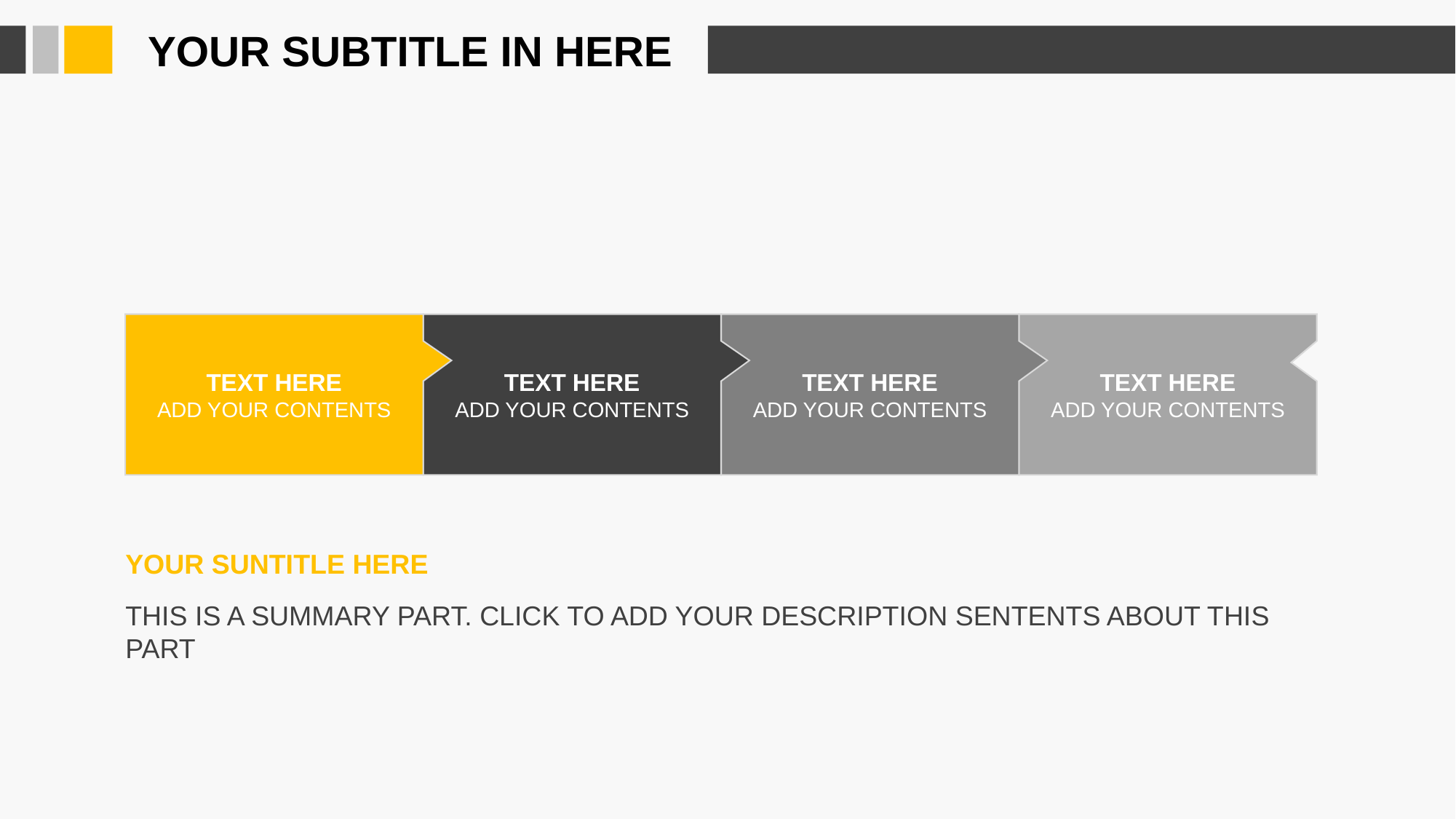

YOUR SUBTITLE IN HERE

TEXT HERE
ADD YOUR CONTENTS
TEXT HERE
ADD YOUR CONTENTS
TEXT HERE
ADD YOUR CONTENTS
TEXT HERE
ADD YOUR CONTENTS
YOUR SUNTITLE HERE
THIS IS A SUMMARY PART. CLICK TO ADD YOUR DESCRIPTION SENTENTS ABOUT THIS PART